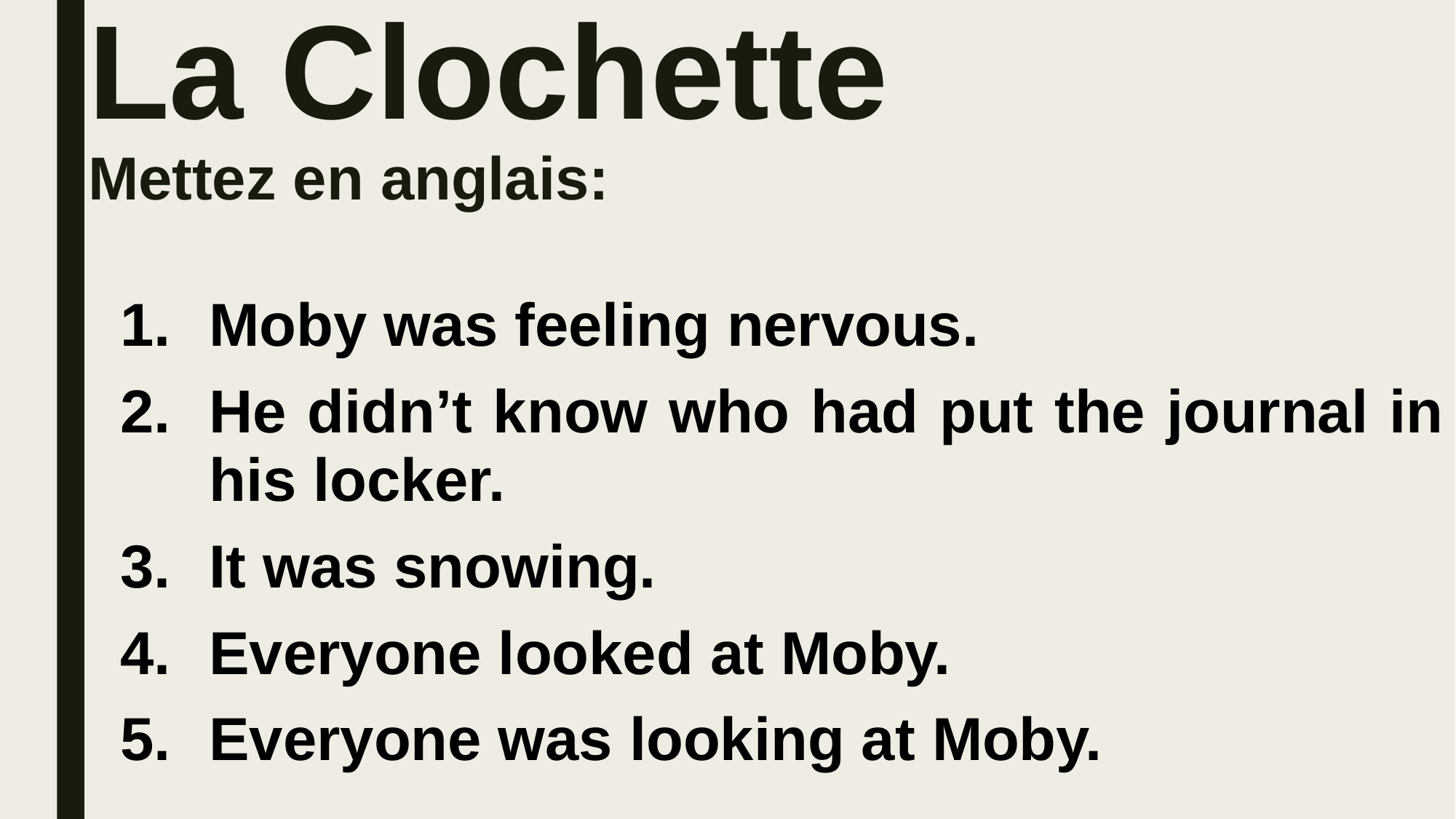

# La Clochette Mettez en anglais:
Moby was feeling nervous.
He didn’t know who had put the journal in his locker.
It was snowing.
Everyone looked at Moby.
Everyone was looking at Moby.